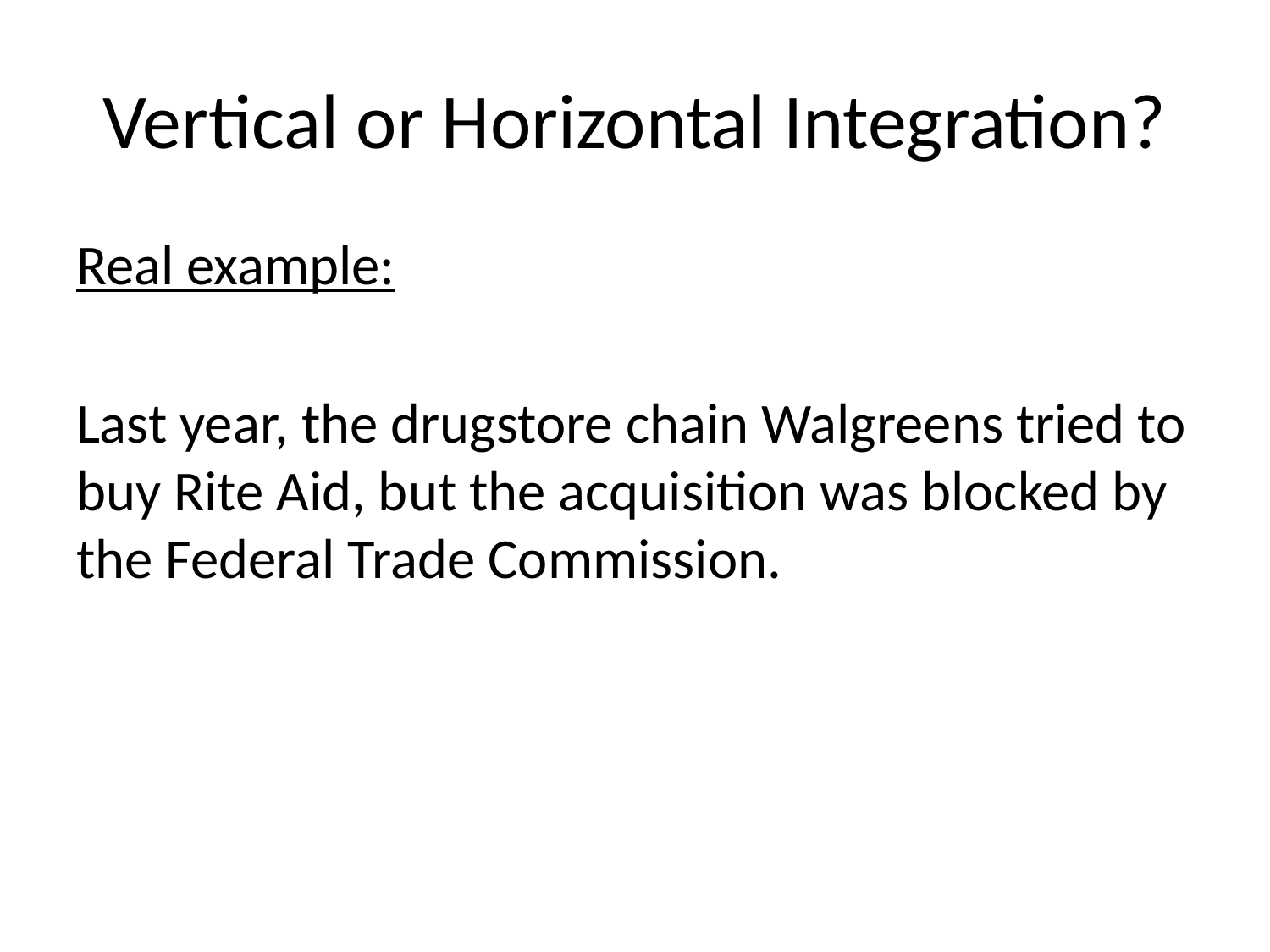

# Vertical or Horizontal Integration?
Real example:

Last year, the drugstore chain Walgreens tried to buy Rite Aid, but the acquisition was blocked by the Federal Trade Commission.